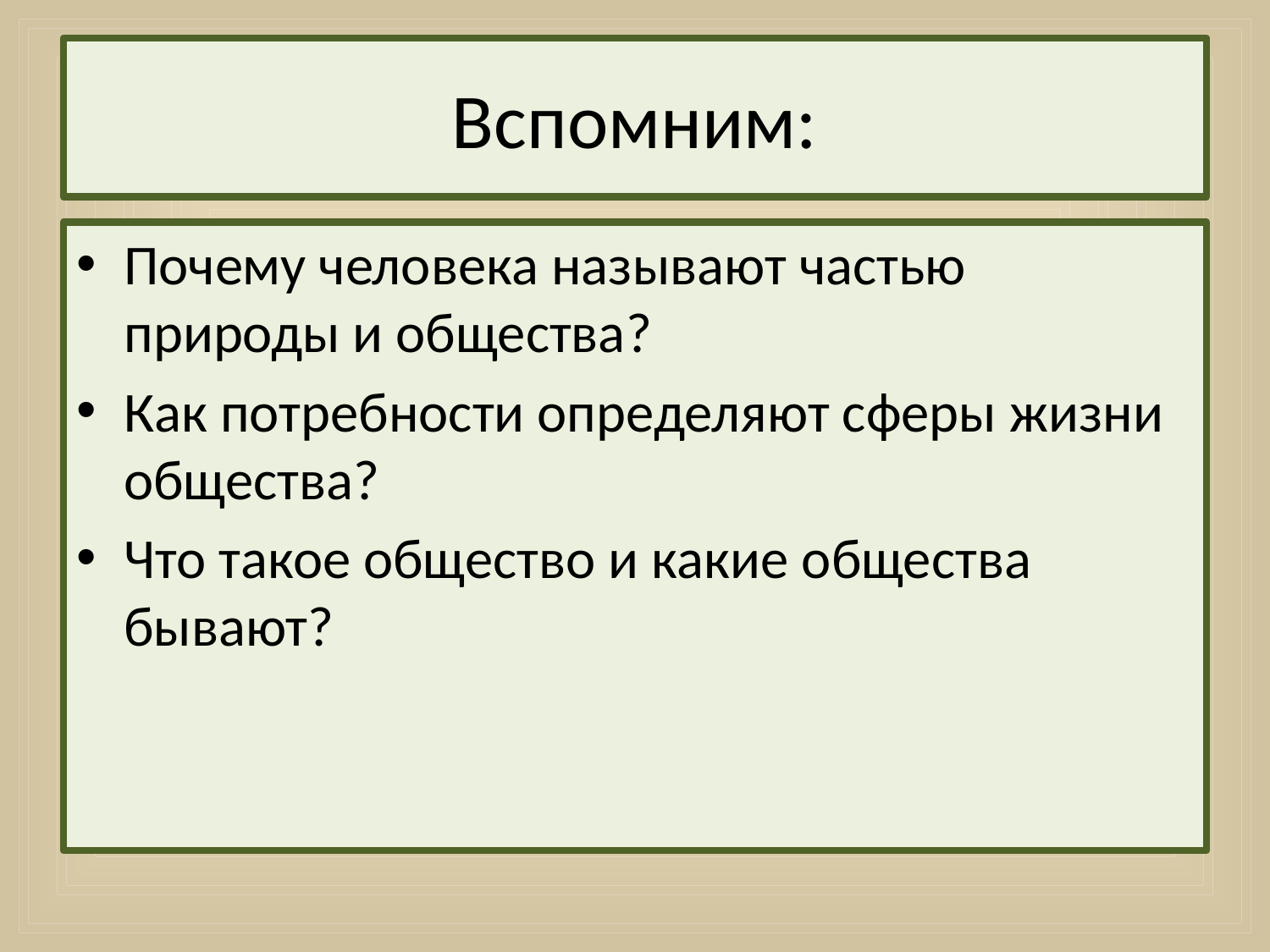

# Вспомним:
Почему человека называют частью природы и общества?
Как потребности определяют сферы жизни общества?
Что такое общество и какие общества бывают?